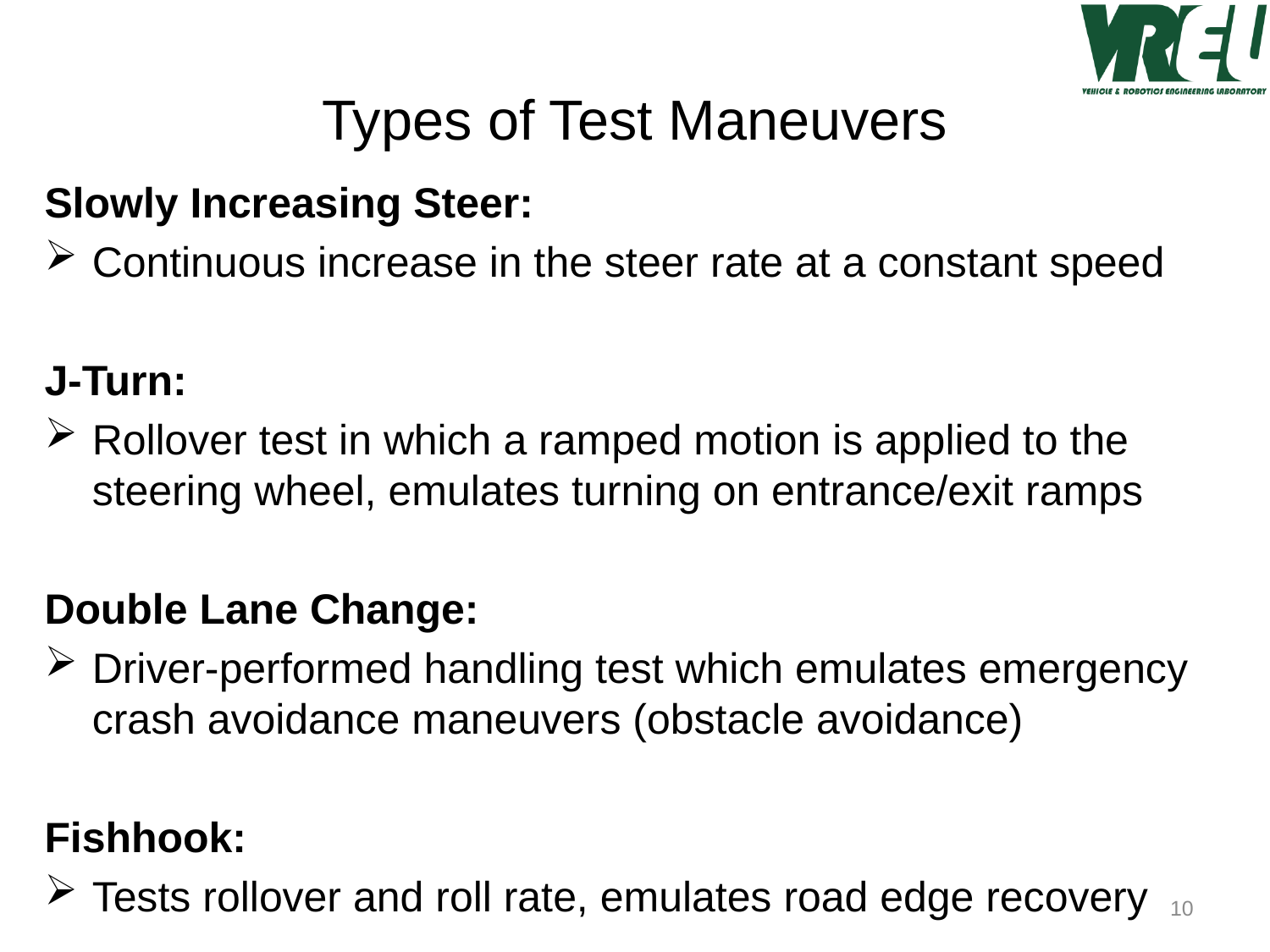

# Types of Test Maneuvers
Slowly Increasing Steer:
Continuous increase in the steer rate at a constant speed

J-Turn:
Rollover test in which a ramped motion is applied to the steering wheel, emulates turning on entrance/exit ramps

Double Lane Change:
Driver-performed handling test which emulates emergency crash avoidance maneuvers (obstacle avoidance)

Fishhook:
Tests rollover and roll rate, emulates road edge recovery
10